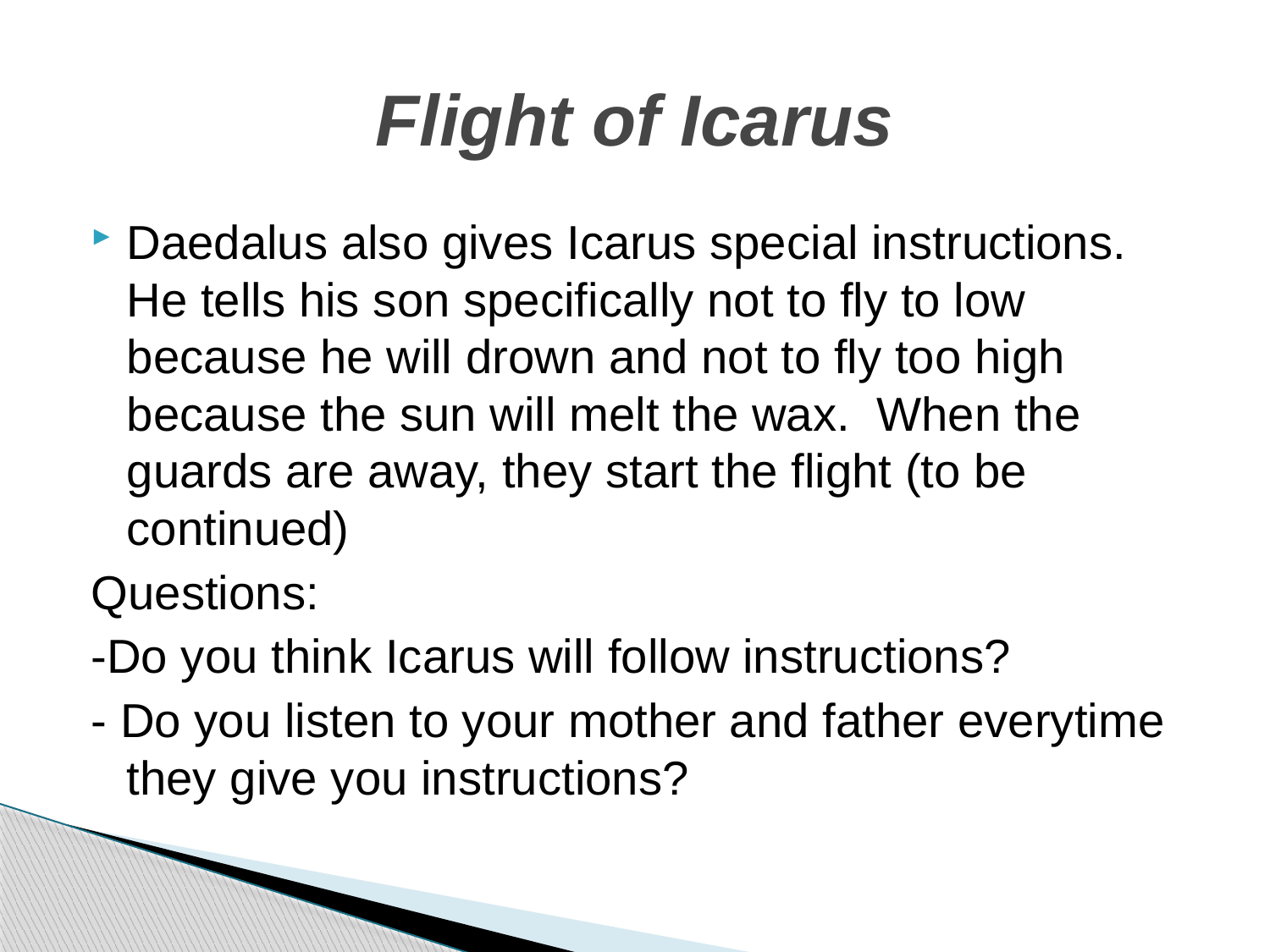

# Flight of Icarus
Daedalus also gives Icarus special instructions.  He tells his son specifically not to fly to low because he will drown and not to fly too high because the sun will melt the wax.  When the guards are away, they start the flight (to be continued)
Questions:
-Do you think Icarus will follow instructions?
- Do you listen to your mother and father everytime they give you instructions?